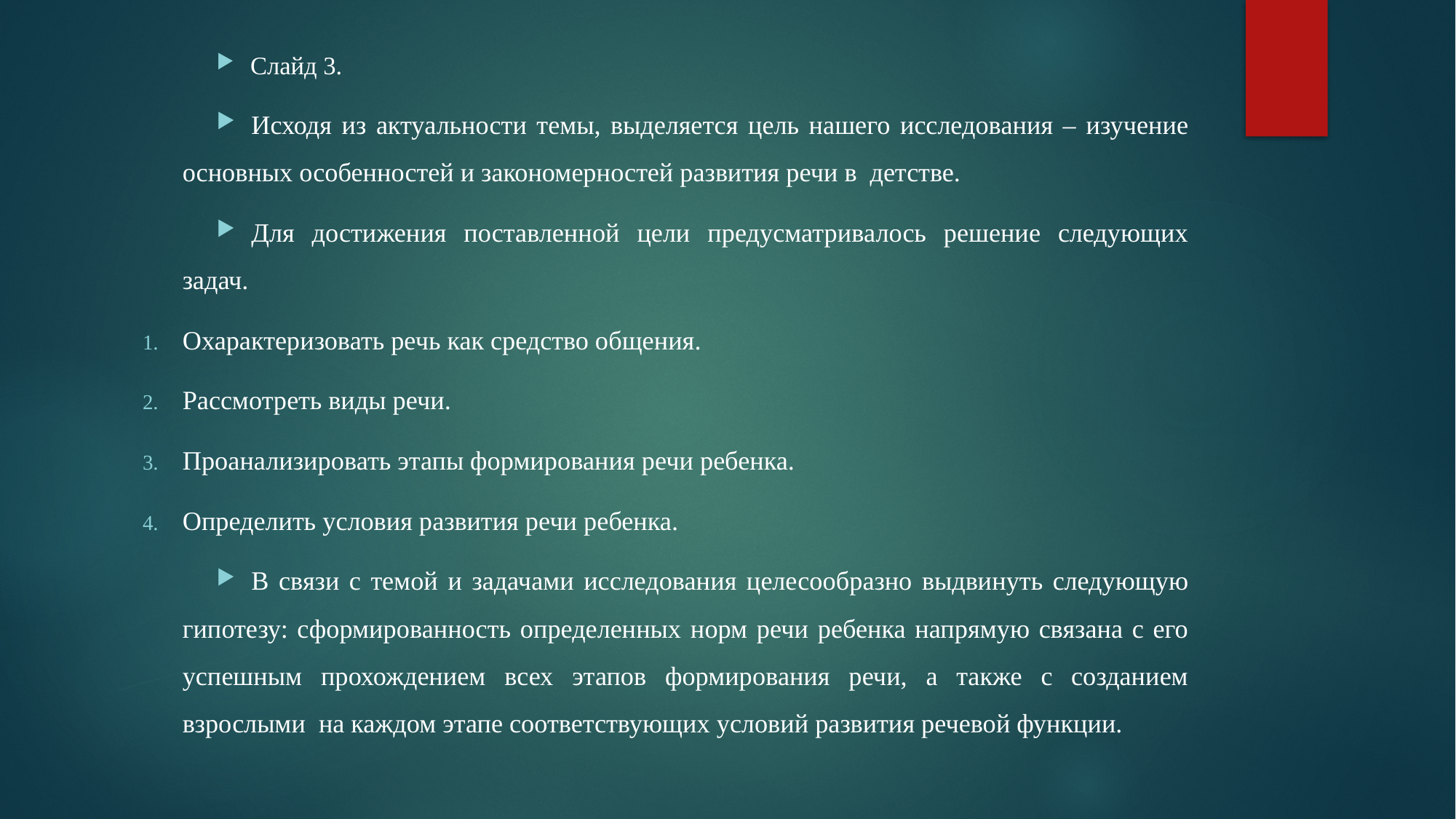

Слайд 3.
Исходя из актуальности темы, выделяется цель нашего исследования – изучение основных особенностей и закономерностей развития речи в  детстве.
Для достижения поставленной цели предусматривалось решение следующих задач.
Охарактеризовать речь как средство общения.
Рассмотреть виды речи.
Проанализировать этапы формирования речи ребенка.
Определить условия развития речи ребенка.
В связи с темой и задачами исследования целесообразно выдвинуть следующую гипотезу: сформированность определенных норм речи ребенка напрямую связана с его успешным прохождением всех этапов формирования речи, а также с созданием взрослыми  на каждом этапе соответствующих условий развития речевой функции.

#